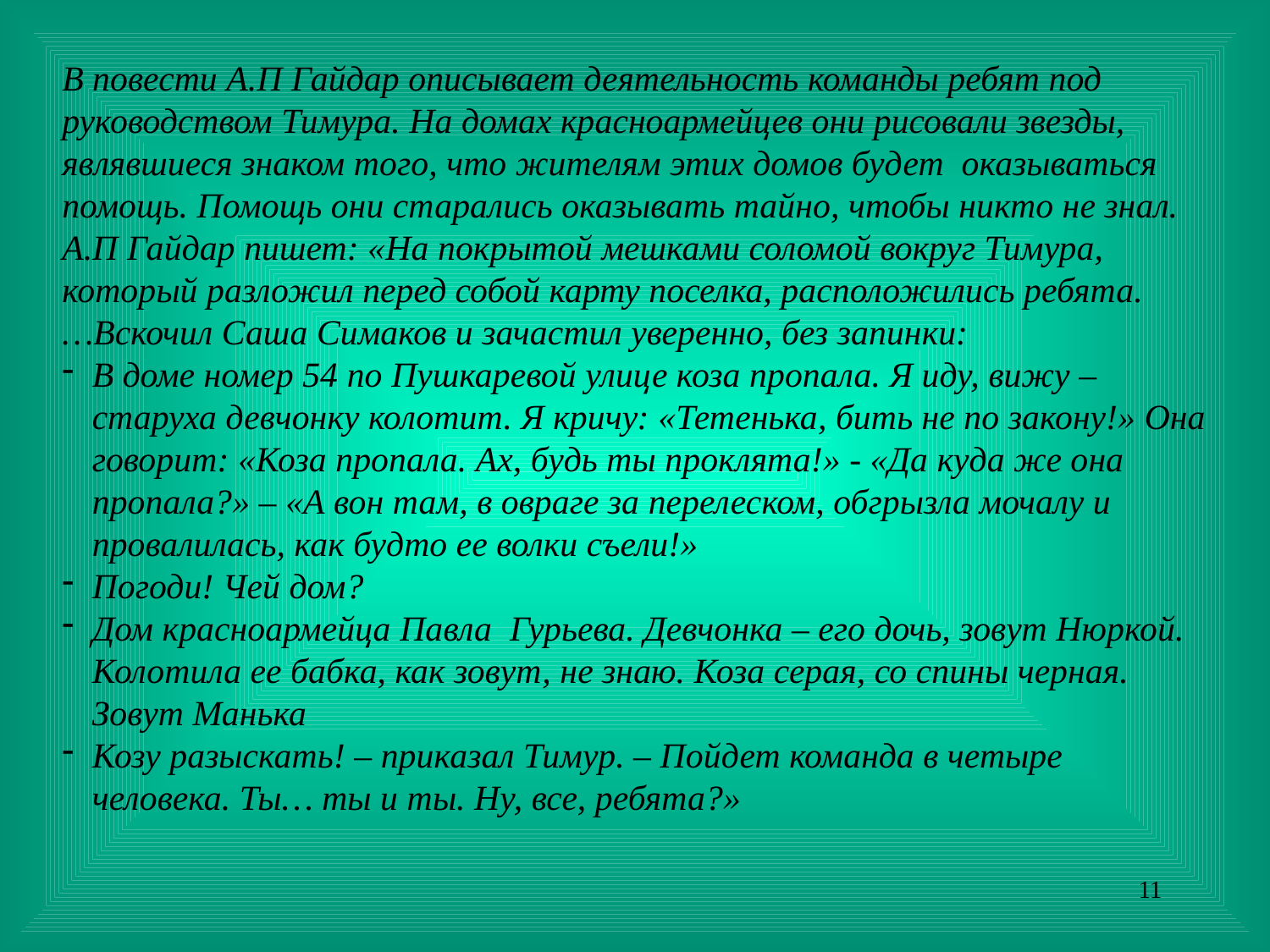

В повести А.П Гайдар описывает деятельность команды ребят под руководством Тимура. На домах красноармейцев они рисовали звезды, являвшиеся знаком того, что жителям этих домов будет  оказываться помощь. Помощь они старались оказывать тайно, чтобы никто не знал. А.П Гайдар пишет: «На покрытой мешками соломой вокруг Тимура, который разложил перед собой карту поселка, расположились ребята.
…Вскочил Саша Симаков и зачастил уверенно, без запинки:
В доме номер 54 по Пушкаревой улице коза пропала. Я иду, вижу – старуха девчонку колотит. Я кричу: «Тетенька, бить не по закону!» Она говорит: «Коза пропала. Ах, будь ты проклята!» - «Да куда же она пропала?» – «А вон там, в овраге за перелеском, обгрызла мочалу и провалилась, как будто ее волки съели!»
Погоди! Чей дом?
Дом красноармейца Павла  Гурьева. Девчонка – его дочь, зовут Нюркой. Колотила ее бабка, как зовут, не знаю. Коза серая, со спины черная. Зовут Манька
Козу разыскать! – приказал Тимур. – Пойдет команда в четыре человека. Ты… ты и ты. Ну, все, ребята?»
11